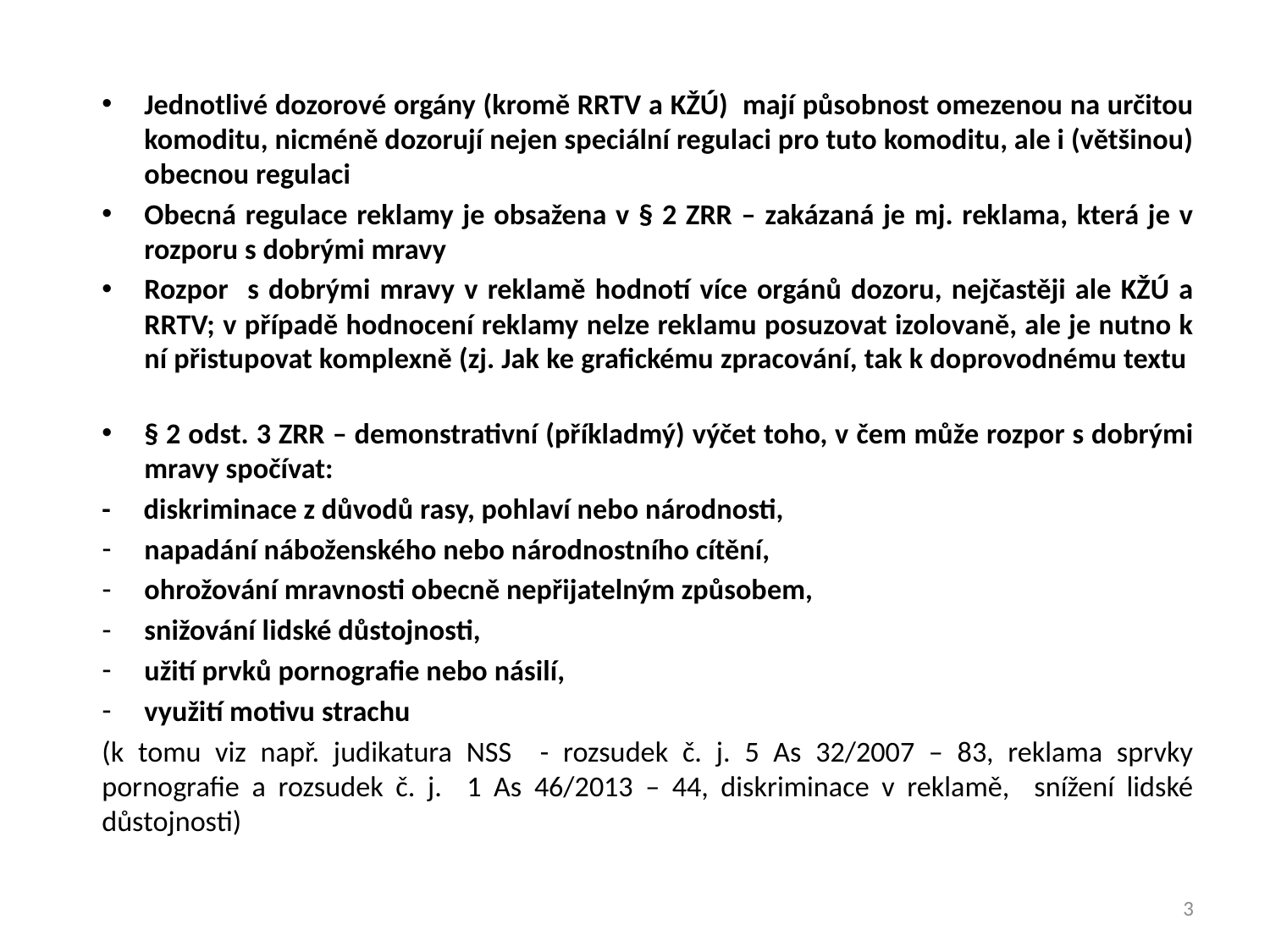

Jednotlivé dozorové orgány (kromě RRTV a KŽÚ)  mají působnost omezenou na určitou komoditu, nicméně dozorují nejen speciální regulaci pro tuto komoditu, ale i (většinou) obecnou regulaci
Obecná regulace reklamy je obsažena v § 2 ZRR – zakázaná je mj. reklama, která je v rozporu s dobrými mravy
Rozpor  s dobrými mravy v reklamě hodnotí více orgánů dozoru, nejčastěji ale KŽÚ a RRTV; v případě hodnocení reklamy nelze reklamu posuzovat izolovaně, ale je nutno k ní přistupovat komplexně (zj. Jak ke grafickému zpracování, tak k doprovodnému textu
§ 2 odst. 3 ZRR – demonstrativní (příkladmý) výčet toho, v čem může rozpor s dobrými mravy spočívat:
-     diskriminace z důvodů rasy, pohlaví nebo národnosti,
napadání náboženského nebo národnostního cítění,
ohrožování mravnosti obecně nepřijatelným způsobem,
snižování lidské důstojnosti,
užití prvků pornografie nebo násilí,
využití motivu strachu
(k tomu viz např. judikatura NSS  - rozsudek č. j. 5 As 32/2007 – 83, reklama sprvky pornografie a rozsudek č. j.  1 As 46/2013 – 44, diskriminace v reklamě,  snížení lidské důstojnosti)

3